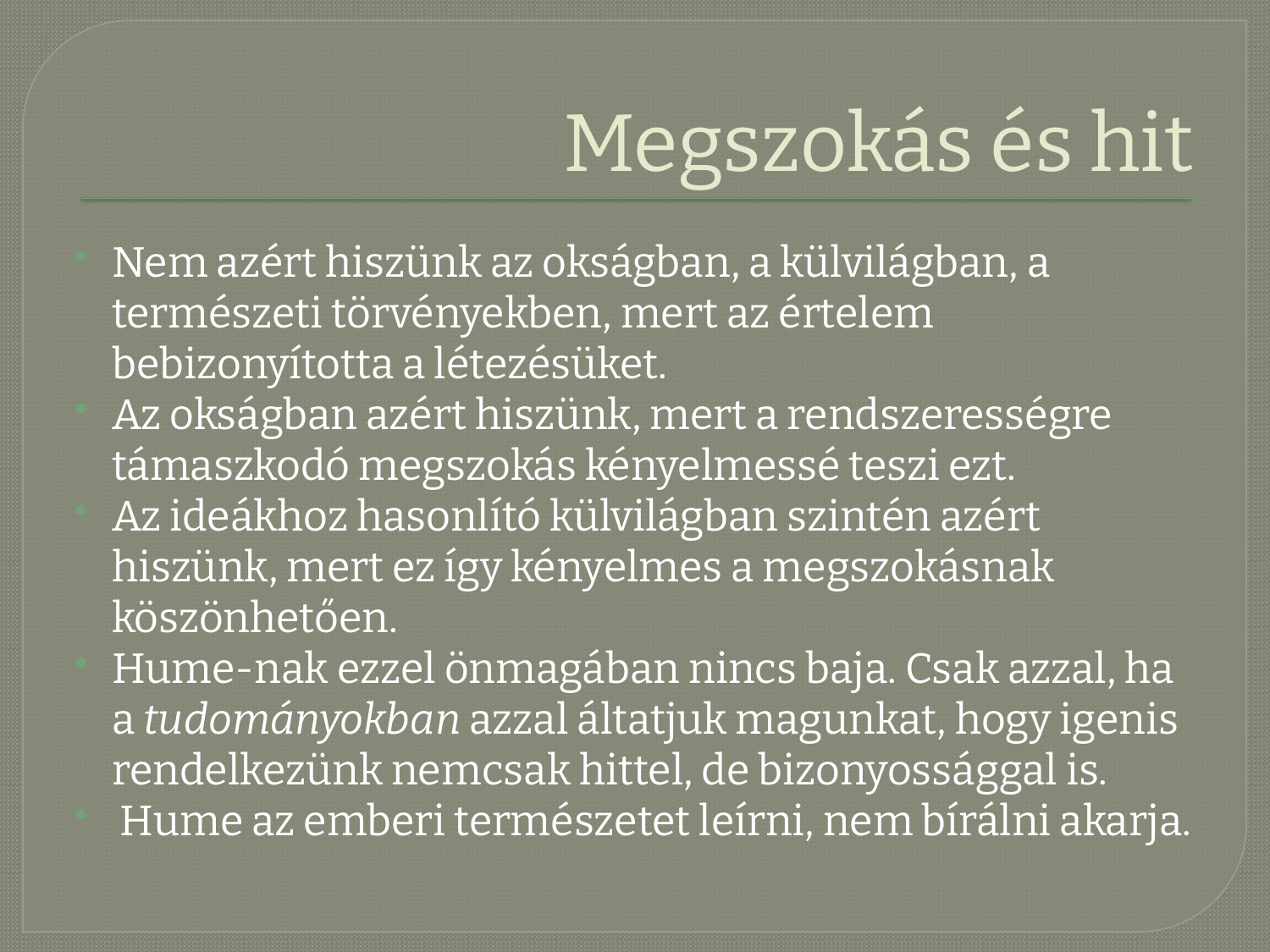

# Megszokás és hit
Nem azért hiszünk az okságban, a külvilágban, a természeti törvényekben, mert az értelem bebizonyította a létezésüket.
Az okságban azért hiszünk, mert a rendszerességre támaszkodó megszokás kényelmessé teszi ezt.
Az ideákhoz hasonlító külvilágban szintén azért hiszünk, mert ez így kényelmes a megszokásnak köszönhetően.
Hume-nak ezzel önmagában nincs baja. Csak azzal, ha a tudományokban azzal áltatjuk magunkat, hogy igenis rendelkezünk nemcsak hittel, de bizonyossággal is.
 Hume az emberi természetet leírni, nem bírálni akarja.